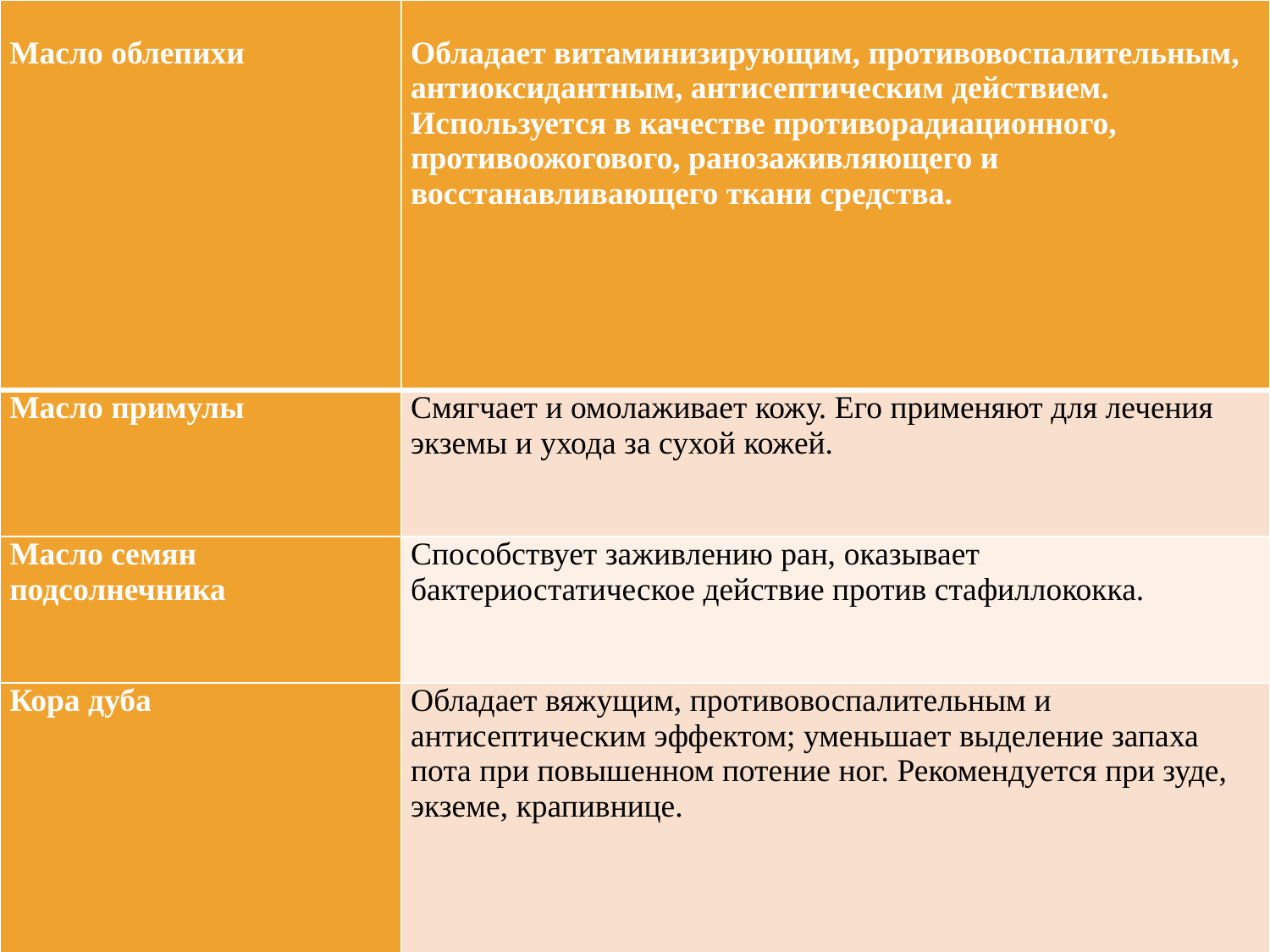

| Масло облепихи | Обладает витаминизирующим, противовоспалительным, антиоксидантным, антисептическим действием. Используется в качестве противорадиационного, противоожогового, ранозаживляющего и восстанавливающего ткани средства. |
| --- | --- |
| Масло примулы | Смягчает и омолаживает кожу. Его применяют для лечения экземы и ухода за сухой кожей. |
| Масло семян подсолнечника | Способствует заживлению ран, оказывает бактериостатическое действие против стафиллококка. |
| Кора дуба | Обладает вяжущим, противовоспалительным и антисептическим эффектом; уменьшает выделение запаха пота при повышенном потение ног. Рекомендуется при зуде, экземе, крапивнице. |